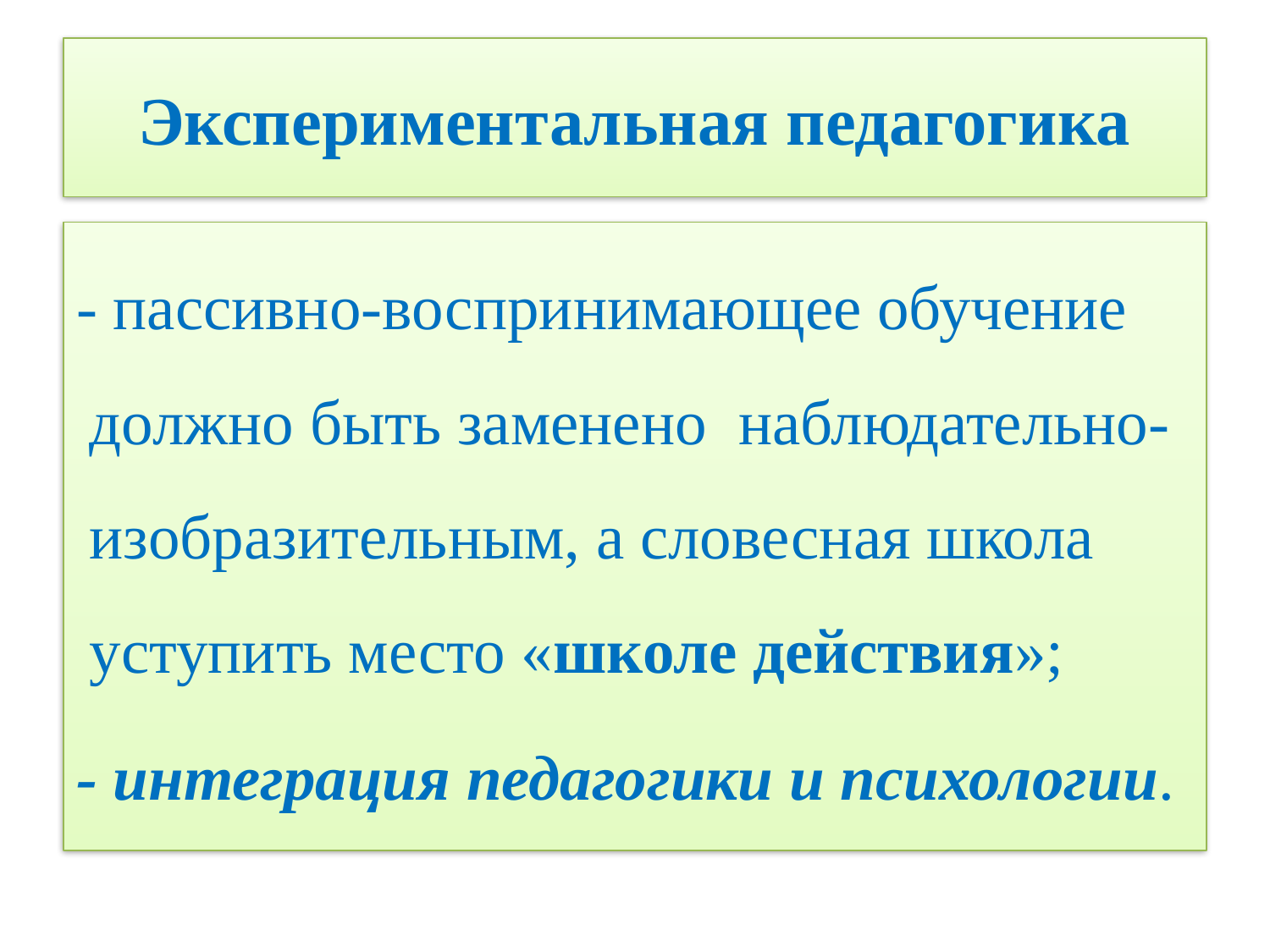

# Экспериментальная педагогика
- пассивно-воспринимающее обучение должно быть заменено  наблюдательно-изобразительным, а словесная школа уступить место «школе действия»;
- интеграция педагогики и психологии.